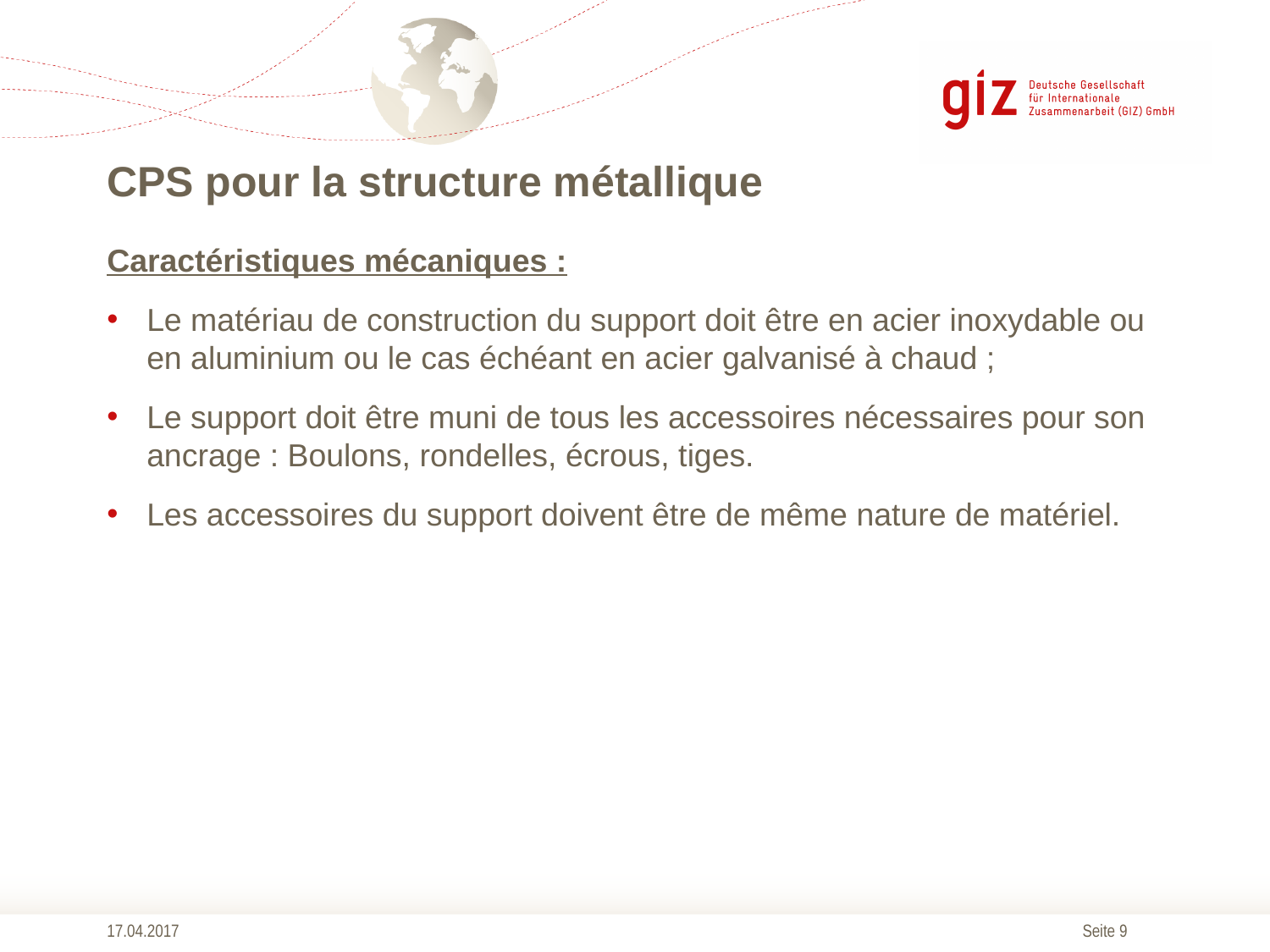

# CPS pour la structure métallique
Caractéristiques mécaniques :
Le matériau de construction du support doit être en acier inoxydable ou en aluminium ou le cas échéant en acier galvanisé à chaud ;
Le support doit être muni de tous les accessoires nécessaires pour son ancrage : Boulons, rondelles, écrous, tiges.
Les accessoires du support doivent être de même nature de matériel.

17.04.2017